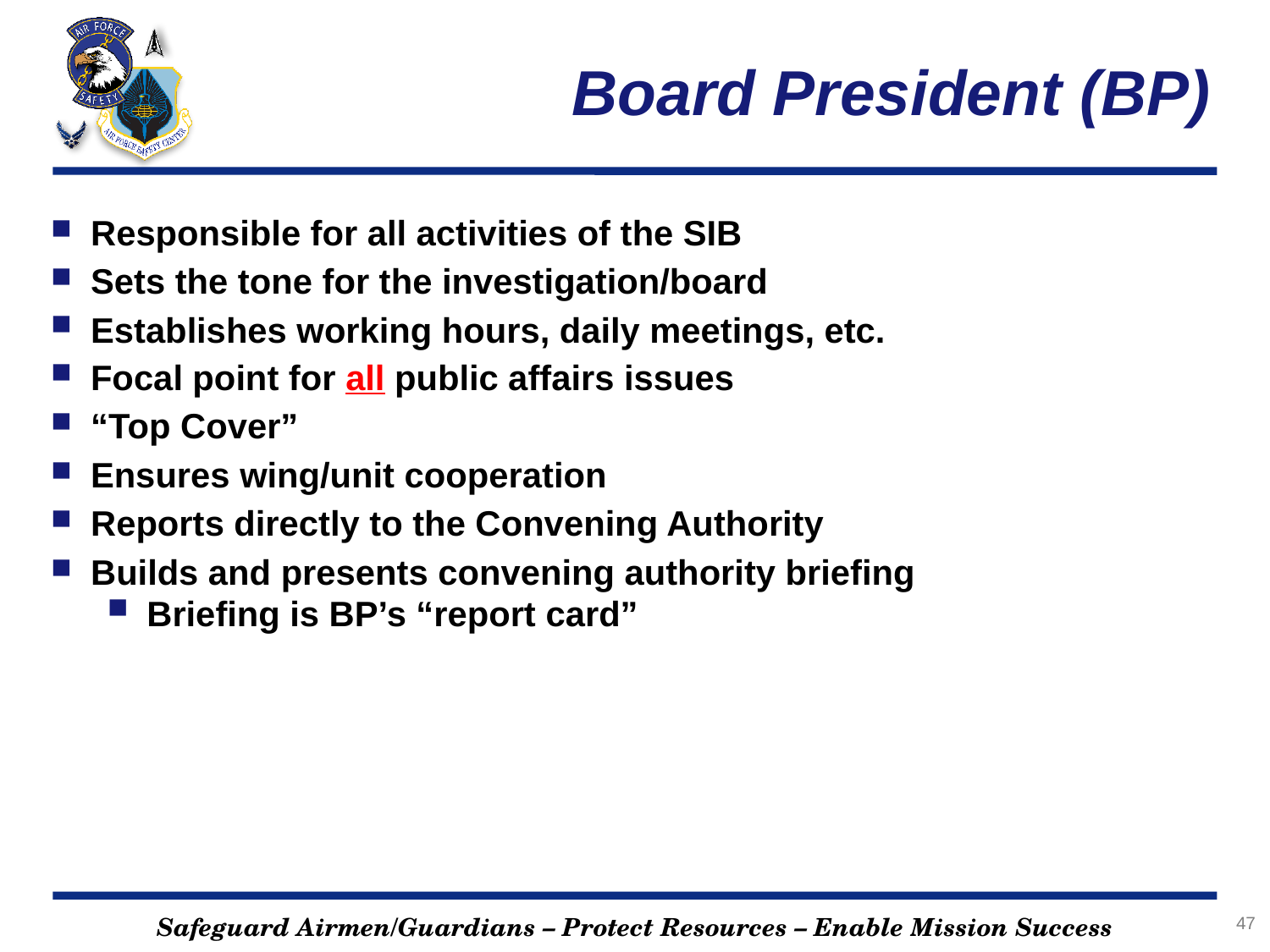

# Board President (BP)
Responsible for all activities of the SIB
Sets the tone for the investigation/board
Establishes working hours, daily meetings, etc.
Focal point for all public affairs issues
“Top Cover”
Ensures wing/unit cooperation
Reports directly to the Convening Authority
Builds and presents convening authority briefing
Briefing is BP’s “report card”
47